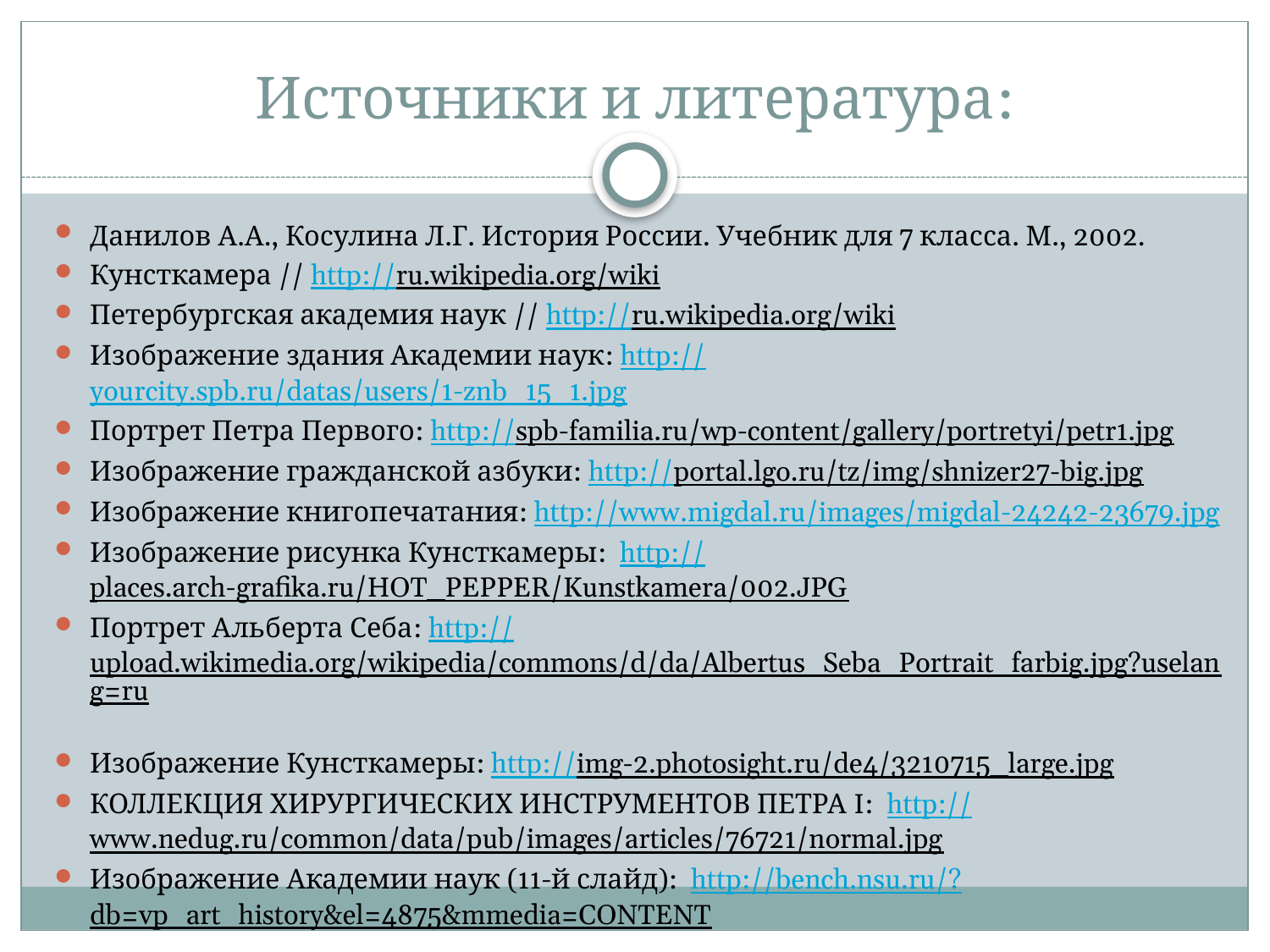

# Источники и литература:
Данилов А.А., Косулина Л.Г. История России. Учебник для 7 класса. М., 2002.
Кунсткамера // http://ru.wikipedia.org/wiki
Петербургская академия наук // http://ru.wikipedia.org/wiki
Изображение здания Академии наук: http://yourcity.spb.ru/datas/users/1-znb_15_1.jpg
Портрет Петра Первого: http://spb-familia.ru/wp-content/gallery/portretyi/petr1.jpg
Изображение гражданской азбуки: http://portal.lgo.ru/tz/img/shnizer27-big.jpg
Изображение книгопечатания: http://www.migdal.ru/images/migdal-24242-23679.jpg
Изображение рисунка Кунсткамеры:  http://places.arch-grafika.ru/HOT_PEPPER/Kunstkamera/002.JPG
Портрет Альберта Себа: http://upload.wikimedia.org/wikipedia/commons/d/da/Albertus_Seba_Portrait_farbig.jpg?uselang=ru
Изображение Кунсткамеры: http://img-2.photosight.ru/de4/3210715_large.jpg
КОЛЛЕКЦИЯ ХИРУРГИЧЕСКИХ ИНСТРУМЕНТОВ ПЕТРА I:  http://www.nedug.ru/common/data/pub/images/articles/76721/normal.jpg
Изображение Академии наук (11-й слайд):  http://bench.nsu.ru/?db=vp_art_history&el=4875&mmedia=CONTENT